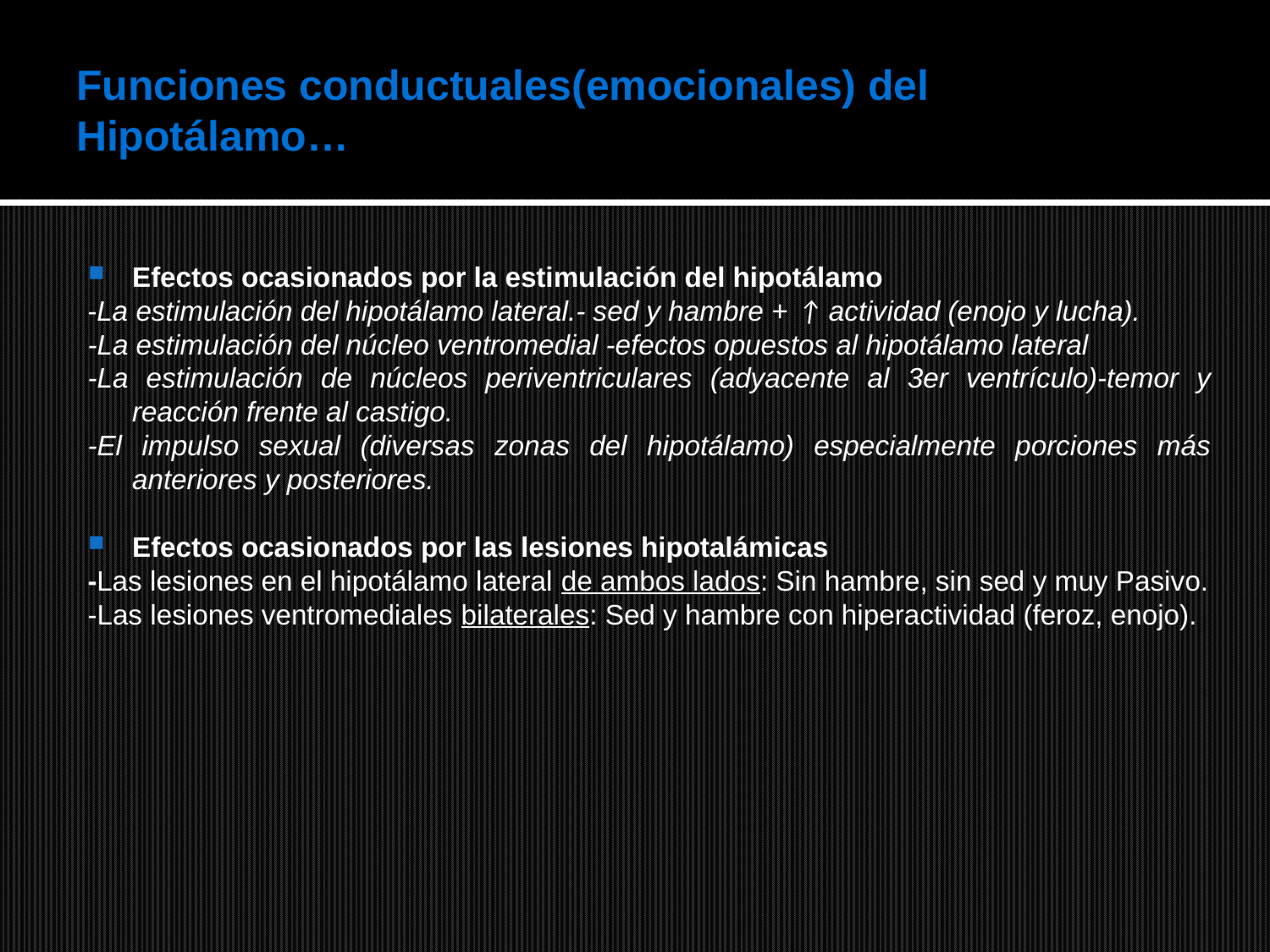

# Funciones conductuales(emocionales) del Hipotálamo…
Efectos ocasionados por la estimulación del hipotálamo
-La estimulación del hipotálamo lateral.- sed y hambre + ↑ actividad (enojo y lucha).
-La estimulación del núcleo ventromedial -efectos opuestos al hipotálamo lateral
-La estimulación de núcleos periventriculares (adyacente al 3er ventrículo)-temor y reacción frente al castigo.
-El impulso sexual (diversas zonas del hipotálamo) especialmente porciones más anteriores y posteriores.

Efectos ocasionados por las lesiones hipotalámicas
-Las lesiones en el hipotálamo lateral de ambos lados: Sin hambre, sin sed y muy Pasivo.
-Las lesiones ventromediales bilaterales: Sed y hambre con hiperactividad (feroz, enojo).